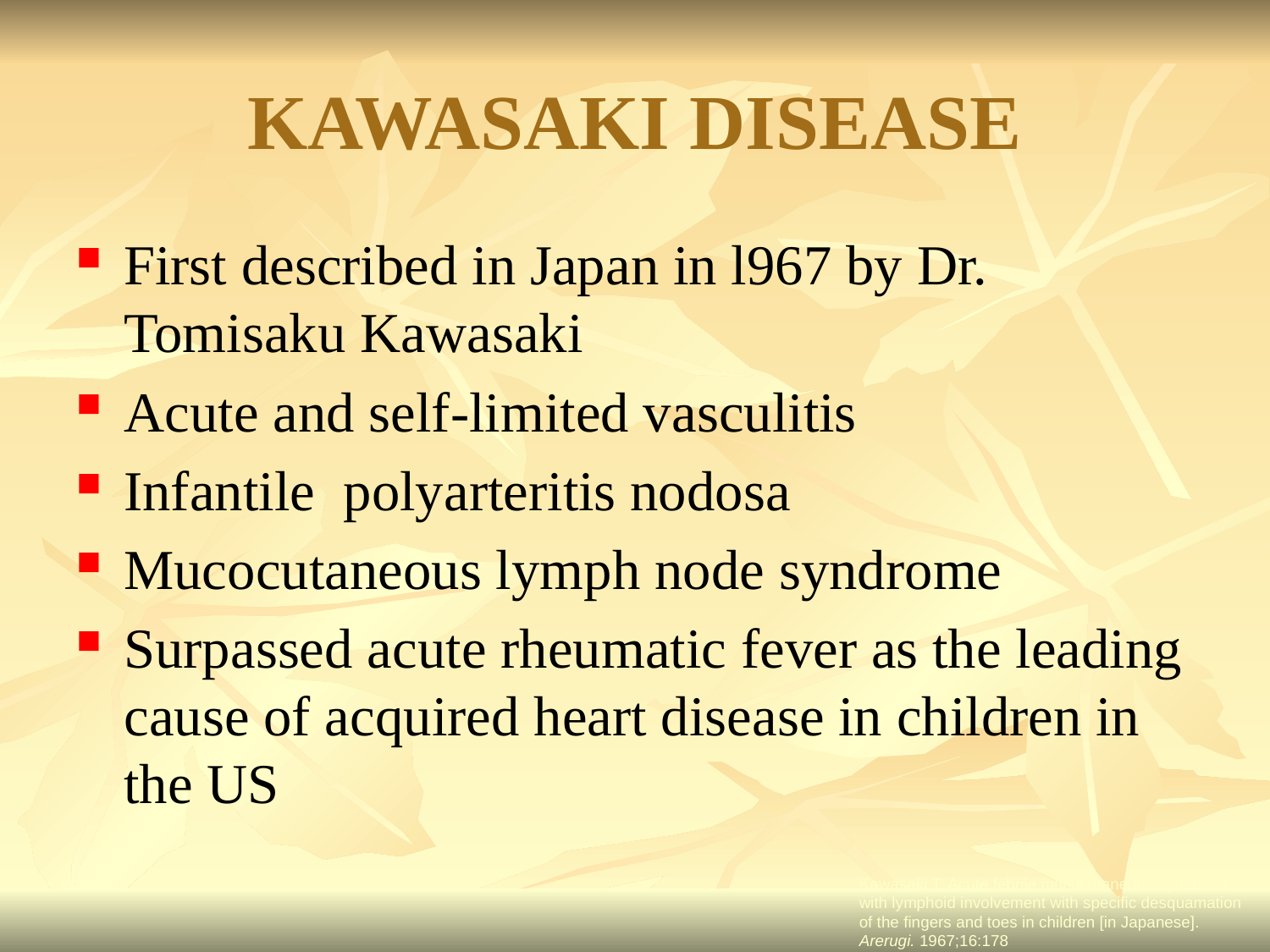

# KAWASAKI DISEASE
First described in Japan in l967 by Dr. Tomisaku Kawasaki
Acute and self-limited vasculitis
Infantile  polyarteritis nodosa
Mucocutaneous lymph node syndrome
Surpassed acute rheumatic fever as the leading cause of acquired heart disease in children in the US

Kawasaki T. Acute febrile mucocutaneous syndrome with lymphoid involvement with specific desquamation of the fingers and toes in children [in Japanese]. Arerugi. 1967;16:178